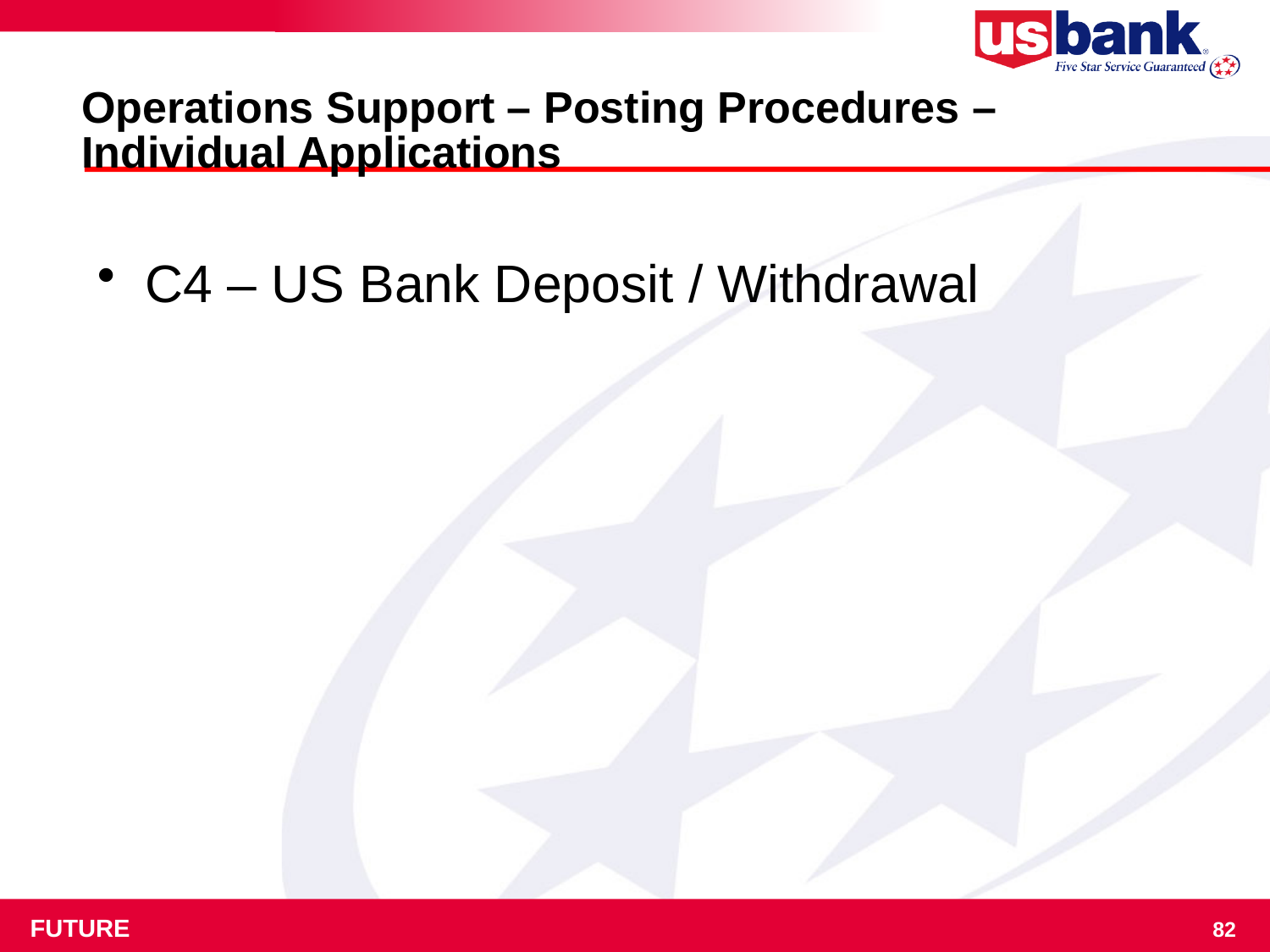

# Operations Support – Posting Procedures – Individual Applications
C4 – US Bank Deposit / Withdrawal